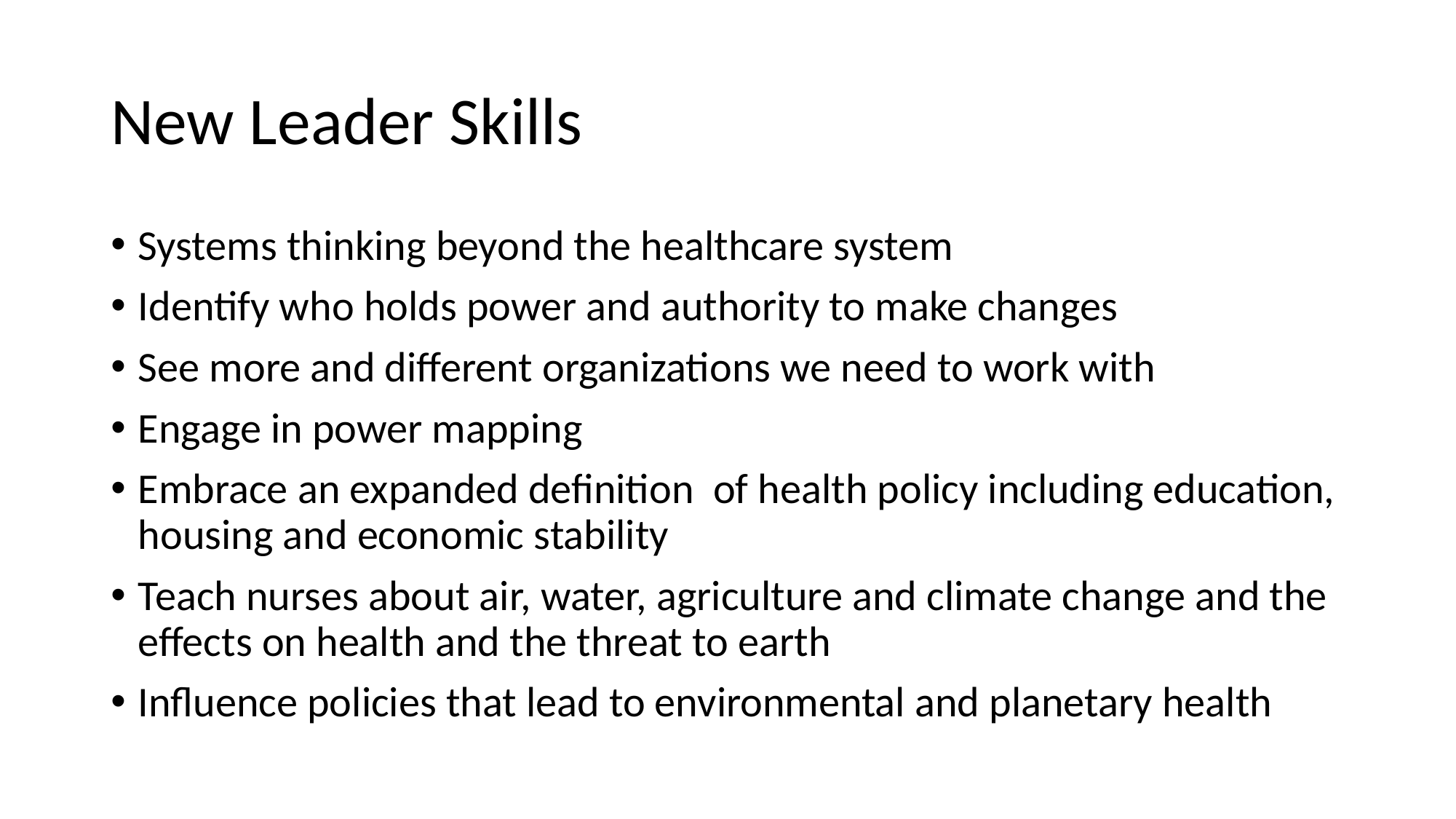

# New Leader Skills
Systems thinking beyond the healthcare system
Identify who holds power and authority to make changes
See more and different organizations we need to work with
Engage in power mapping
Embrace an expanded definition  of health policy including education, housing and economic stability
Teach nurses about air, water, agriculture and climate change and the effects on health and the threat to earth
Influence policies that lead to environmental and planetary health